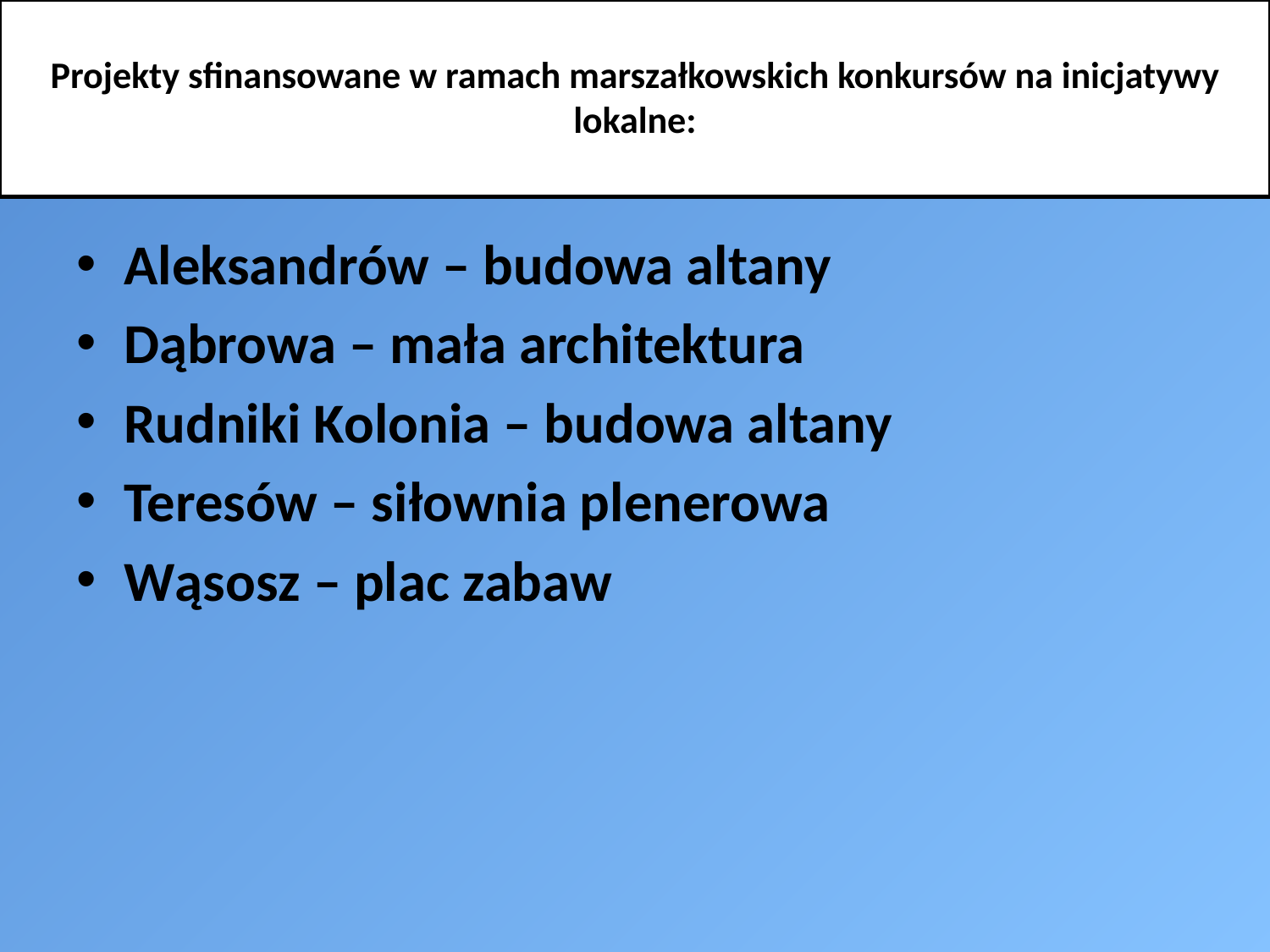

# Projekty sfinansowane w ramach marszałkowskich konkursów na inicjatywy lokalne:
Aleksandrów – budowa altany
Dąbrowa – mała architektura
Rudniki Kolonia – budowa altany
Teresów – siłownia plenerowa
Wąsosz – plac zabaw